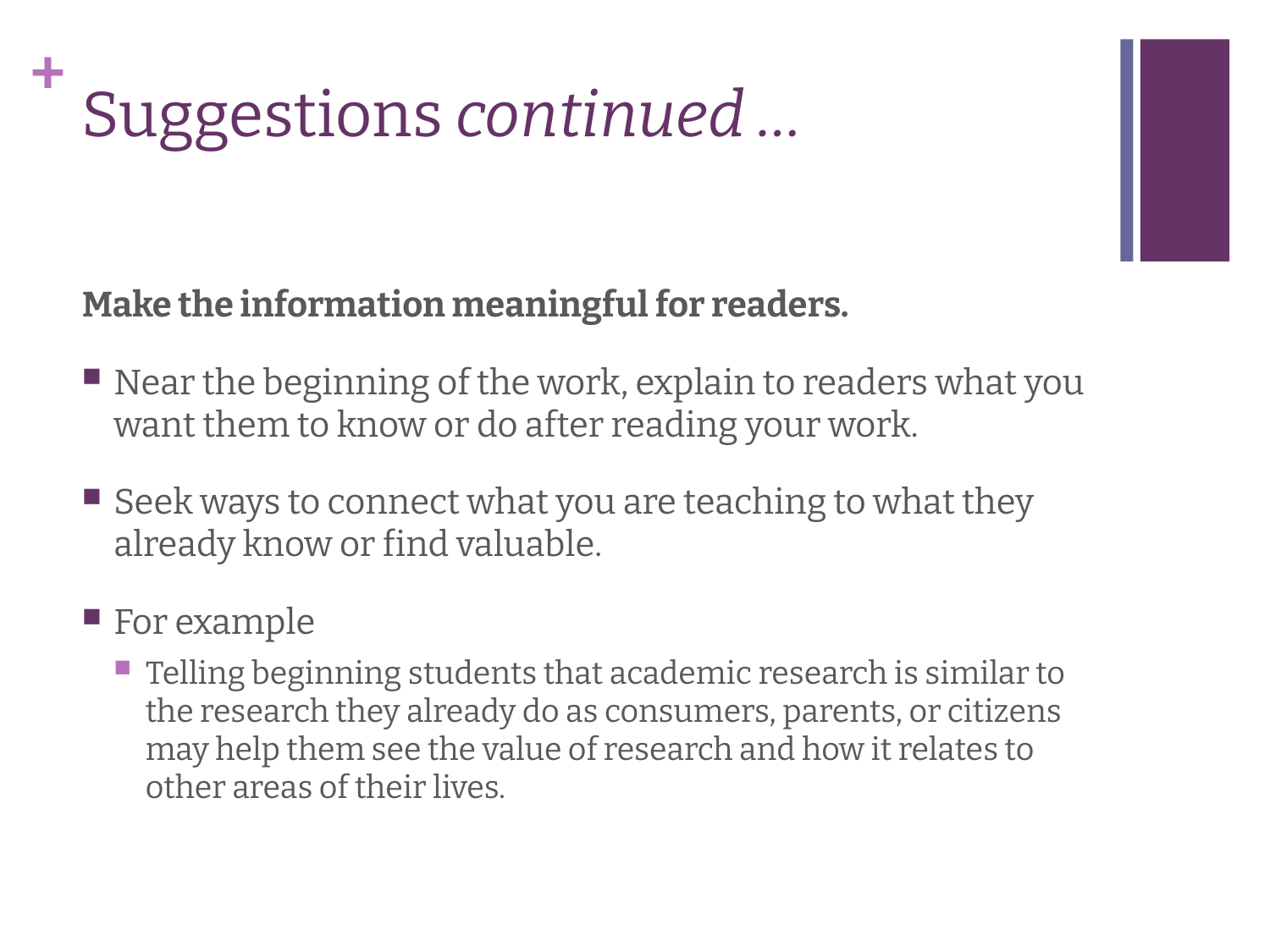

# Suggestions continued …
Make the information meaningful for readers.
Near the beginning of the work, explain to readers what you want them to know or do after reading your work.
Seek ways to connect what you are teaching to what they already know or find valuable.
For example
Telling beginning students that academic research is similar to the research they already do as consumers, parents, or citizens may help them see the value of research and how it relates to other areas of their lives.